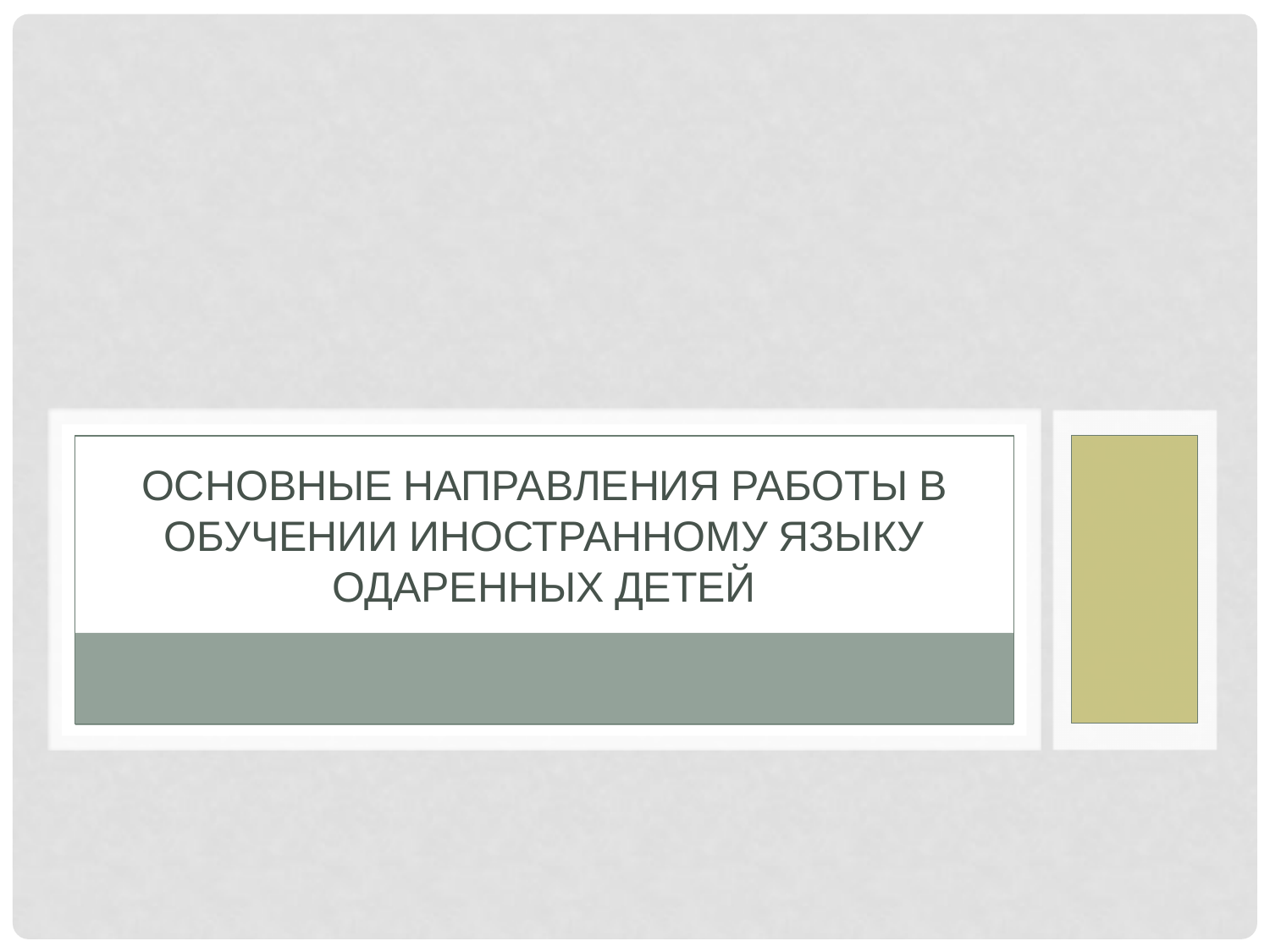

# Основные направления работы в обучении иностранному языку одаренных детей